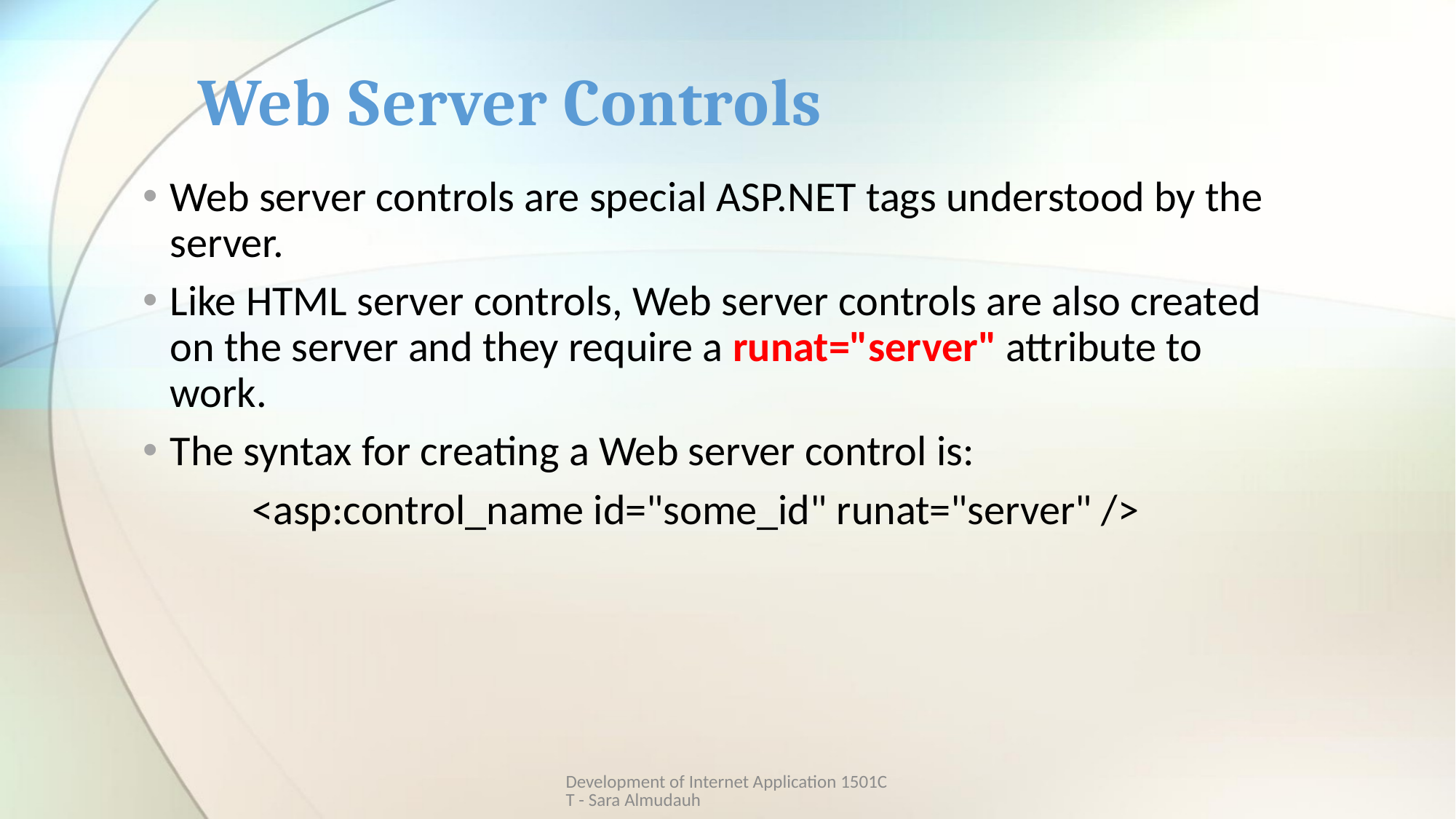

# Web Server Controls
Web server controls are special ASP.NET tags understood by the server.
Like HTML server controls, Web server controls are also created on the server and they require a runat="server" attribute to work.
The syntax for creating a Web server control is:
	<asp:control_name id="some_id" runat="server" />

Development of Internet Application 1501CT - Sara Almudauh